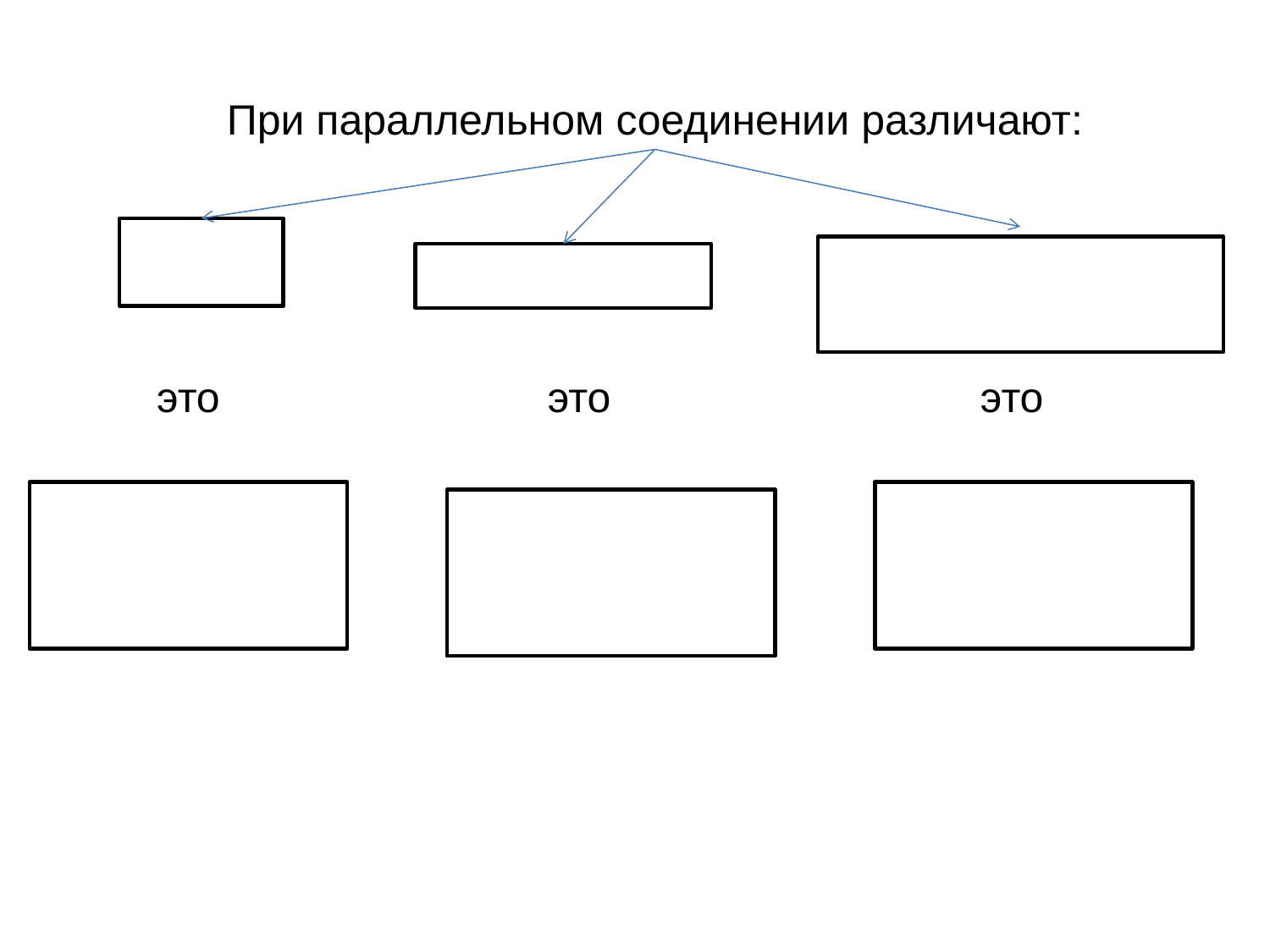

При па­раллельном соединении различают:

это
это
это